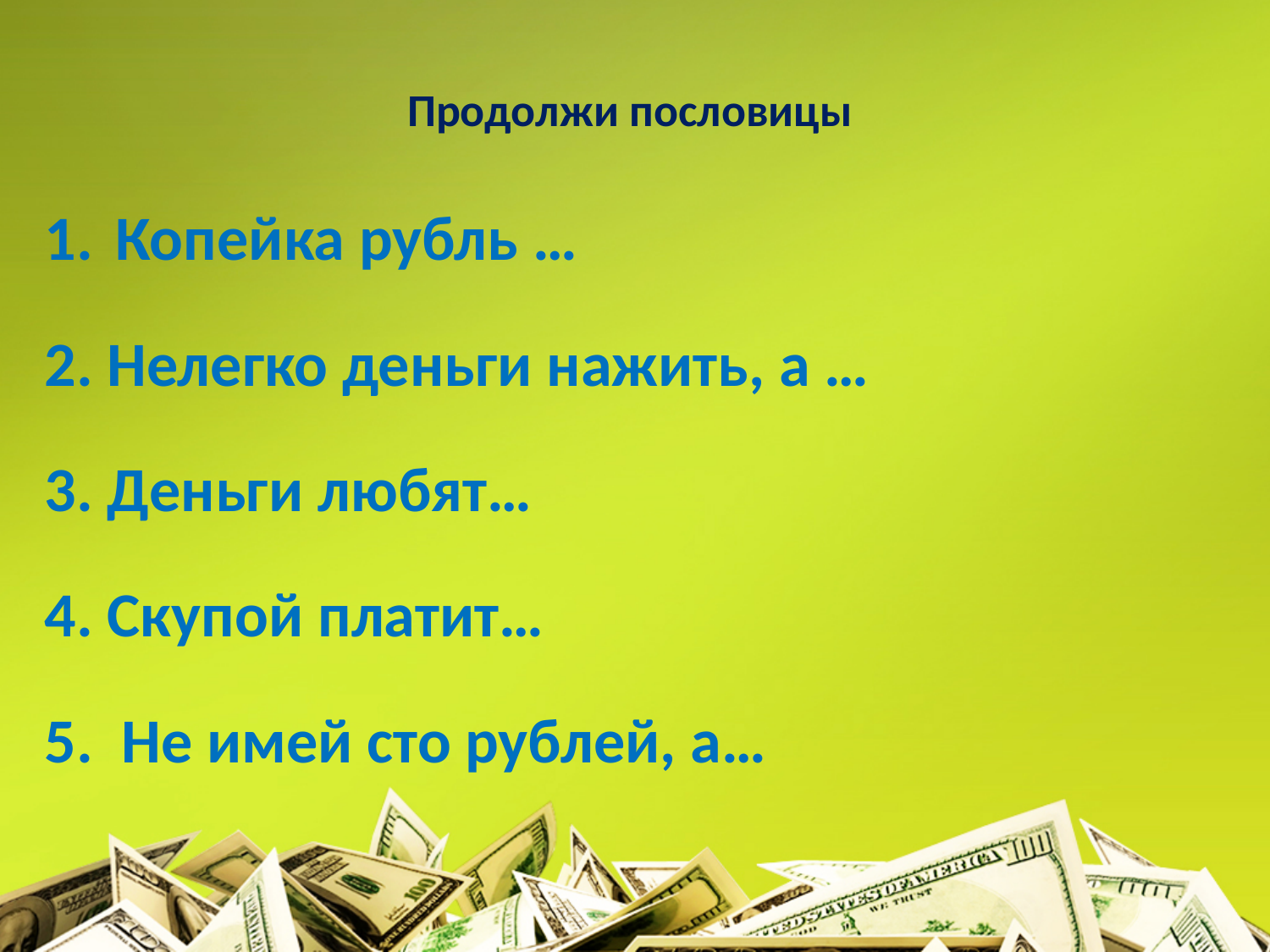

Копейка рубль …
2. Нелегко деньги нажить, а …
3. Деньги любят…
4. Скупой платит…
5.  Не имей сто рублей, а…
# Продолжи пословицы